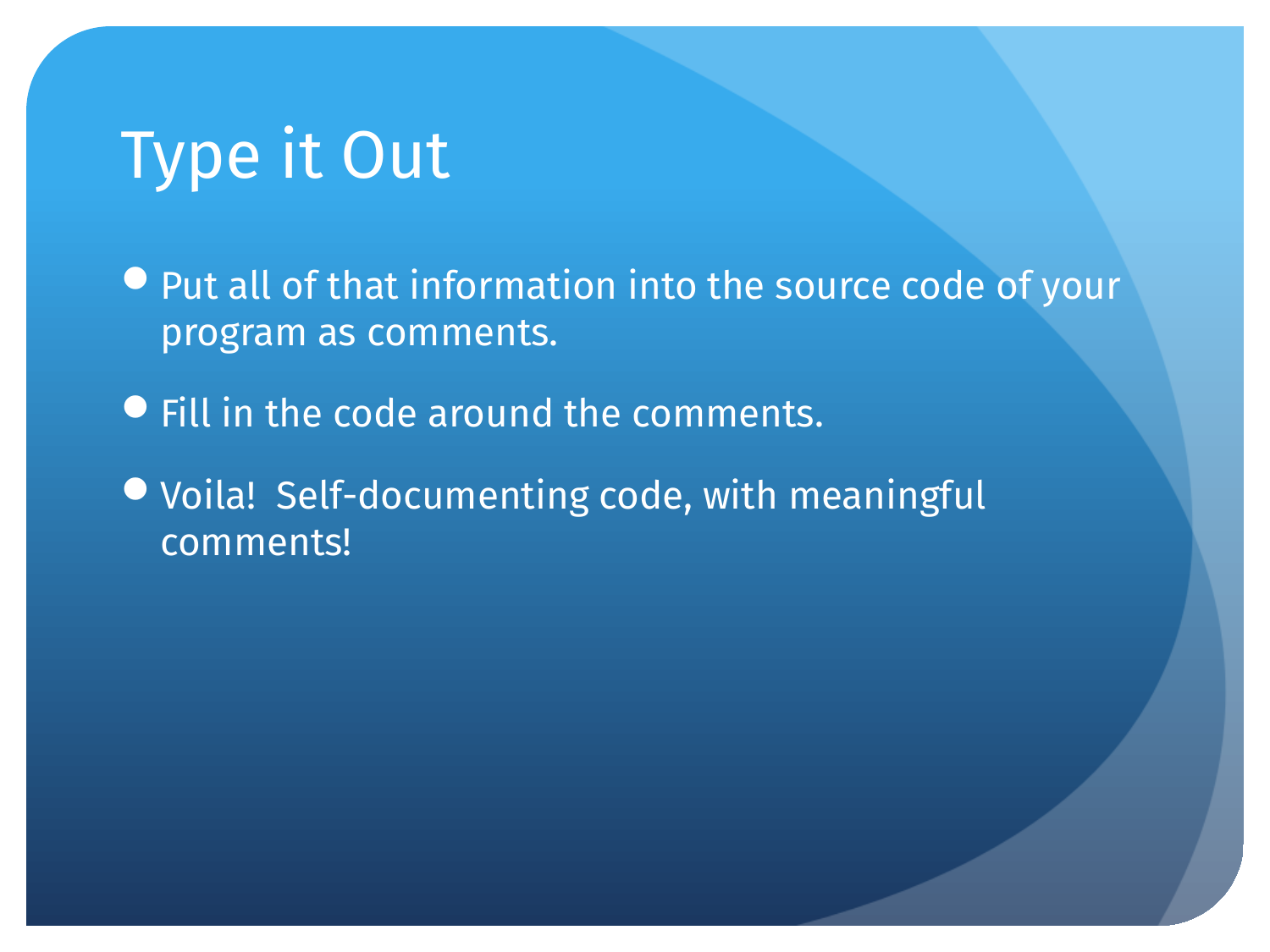

# Type it Out
Put all of that information into the source code of your program as comments.
Fill in the code around the comments.
Voila!  Self-documenting code, with meaningful comments!